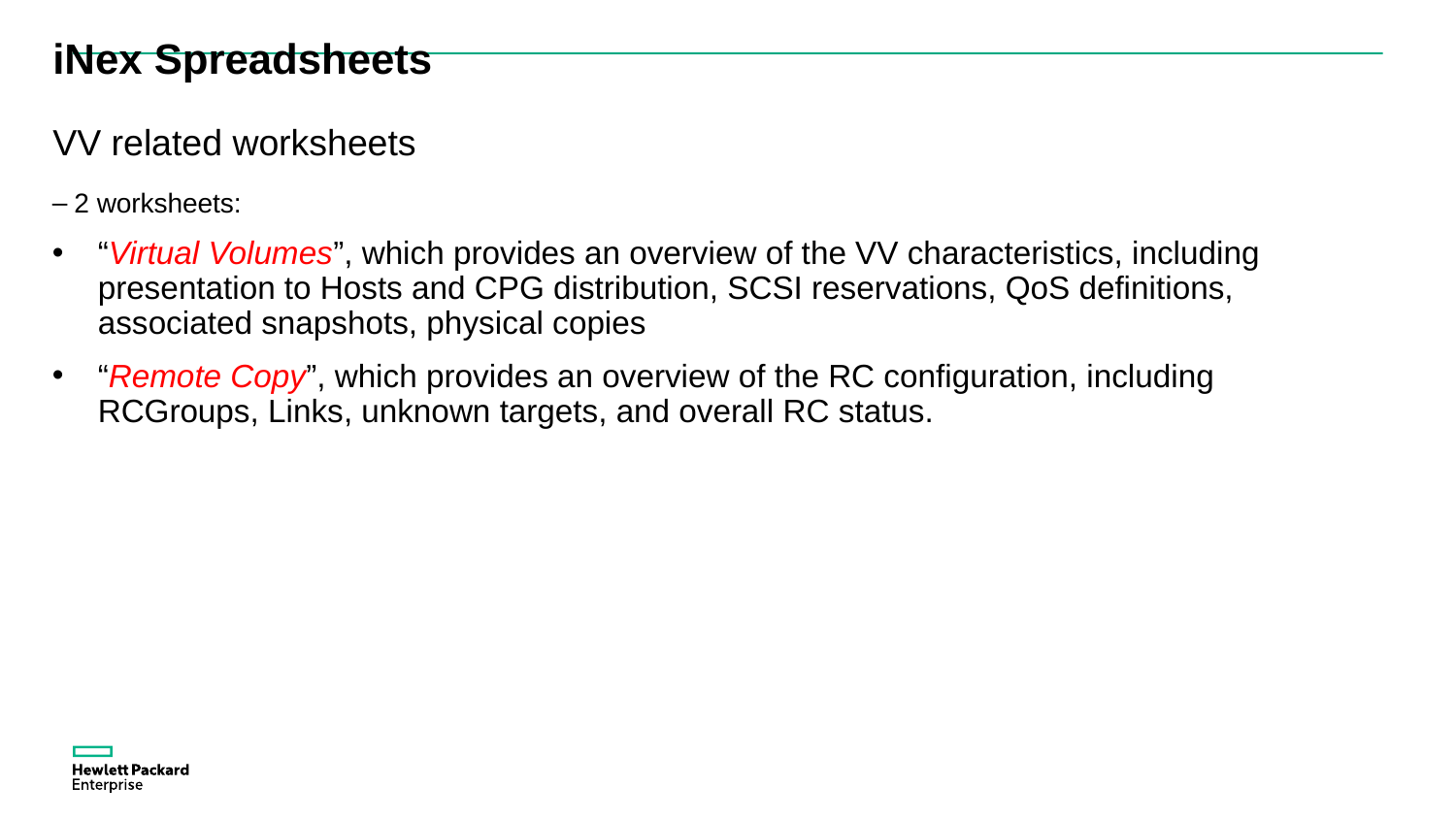

# iNex Spreadsheets
VV related worksheets
2 worksheets:
“Virtual Volumes”, which provides an overview of the VV characteristics, including presentation to Hosts and CPG distribution, SCSI reservations, QoS definitions, associated snapshots, physical copies
“Remote Copy”, which provides an overview of the RC configuration, including RCGroups, Links, unknown targets, and overall RC status.